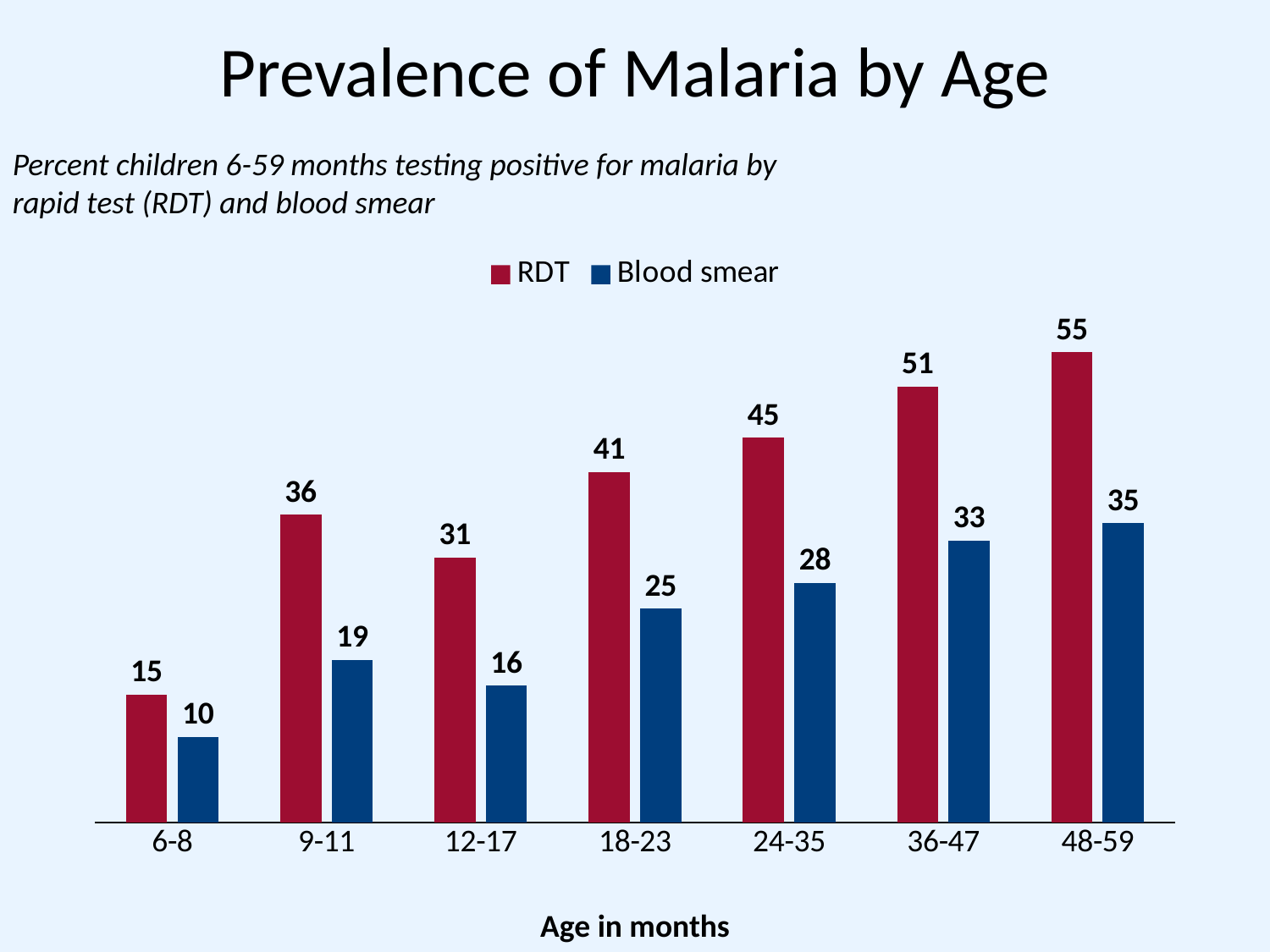

# Prevalence of Malaria by Age
Percent children 6-59 months testing positive for malaria by rapid test (RDT) and blood smear

### Chart

| Category | RDT | Blood smear |
|---|---|---|
| 6-8 | 15.0 | 10.0 |
| 9-11 | 36.0 | 19.0 |
| 12-17 | 31.0 | 16.0 |
| 18-23 | 41.0 | 25.0 |
| 24-35 | 45.0 | 28.0 |
| 36-47 | 51.0 | 33.0 |
| 48-59 | 55.0 | 35.0 |
Age in months